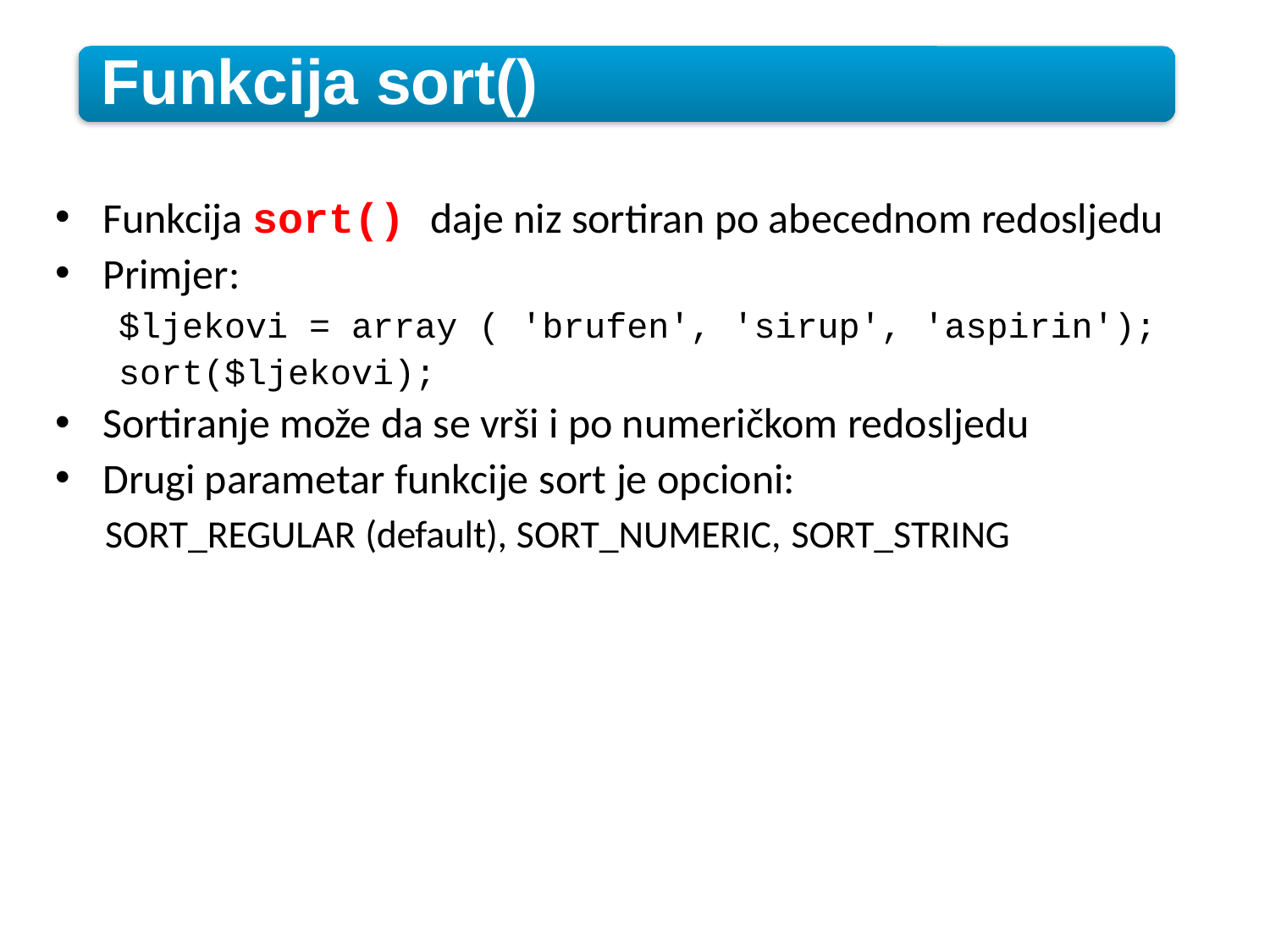

Funkcija sort()
Funkcija sort() daje niz sortiran po abecednom redosljedu
Primjer:
$ljekovi = array ( 'brufen', 'sirup', 'aspirin');
sort($ljekovi);
Sortiranje može da se vrši i po numeričkom redosljedu
Drugi parametar funkcije sort je opcioni:
SORT_REGULAR (default), SORT_NUMERIC, SORT_STRING
1